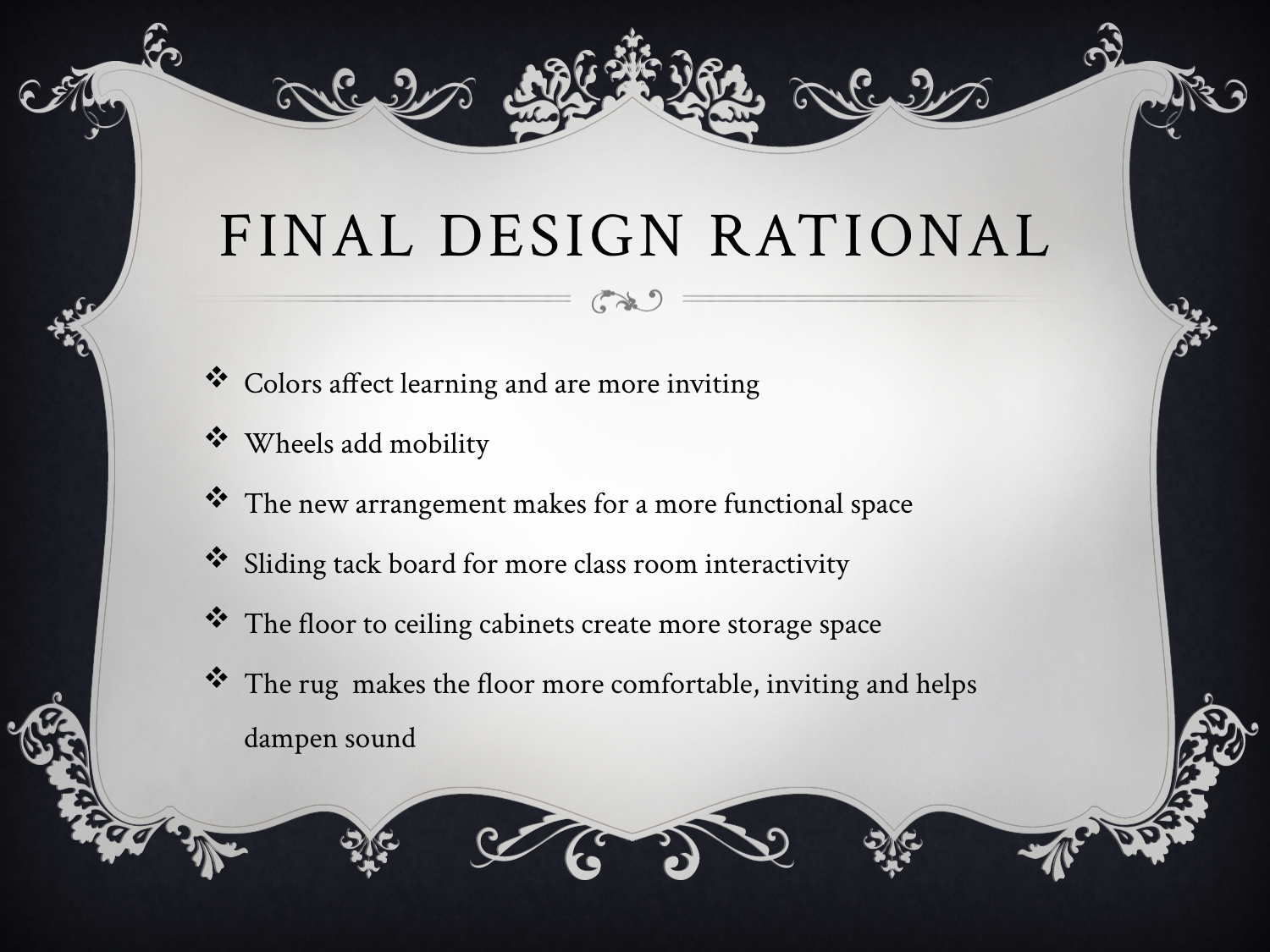

# Final Design rational
Colors affect learning and are more inviting
Wheels add mobility
The new arrangement makes for a more functional space
Sliding tack board for more class room interactivity
The floor to ceiling cabinets create more storage space
The rug  makes the floor more comfortable, inviting and helps dampen sound